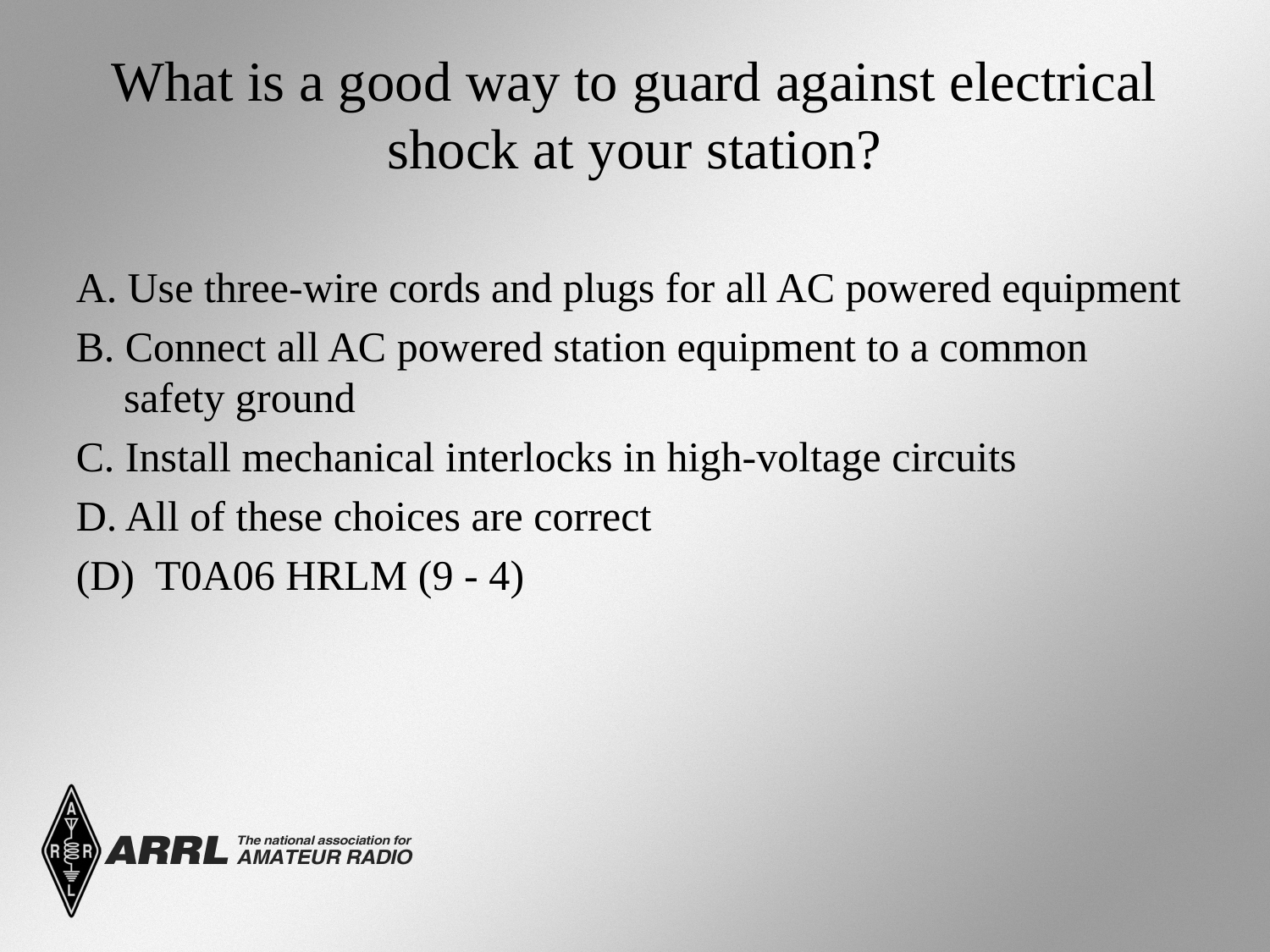

# What is a good way to guard against electrical shock at your station?
A. Use three-wire cords and plugs for all AC powered equipment
B. Connect all AC powered station equipment to a common safety ground
C. Install mechanical interlocks in high-voltage circuits
D. All of these choices are correct
(D)  T0A06 HRLM (9 - 4)